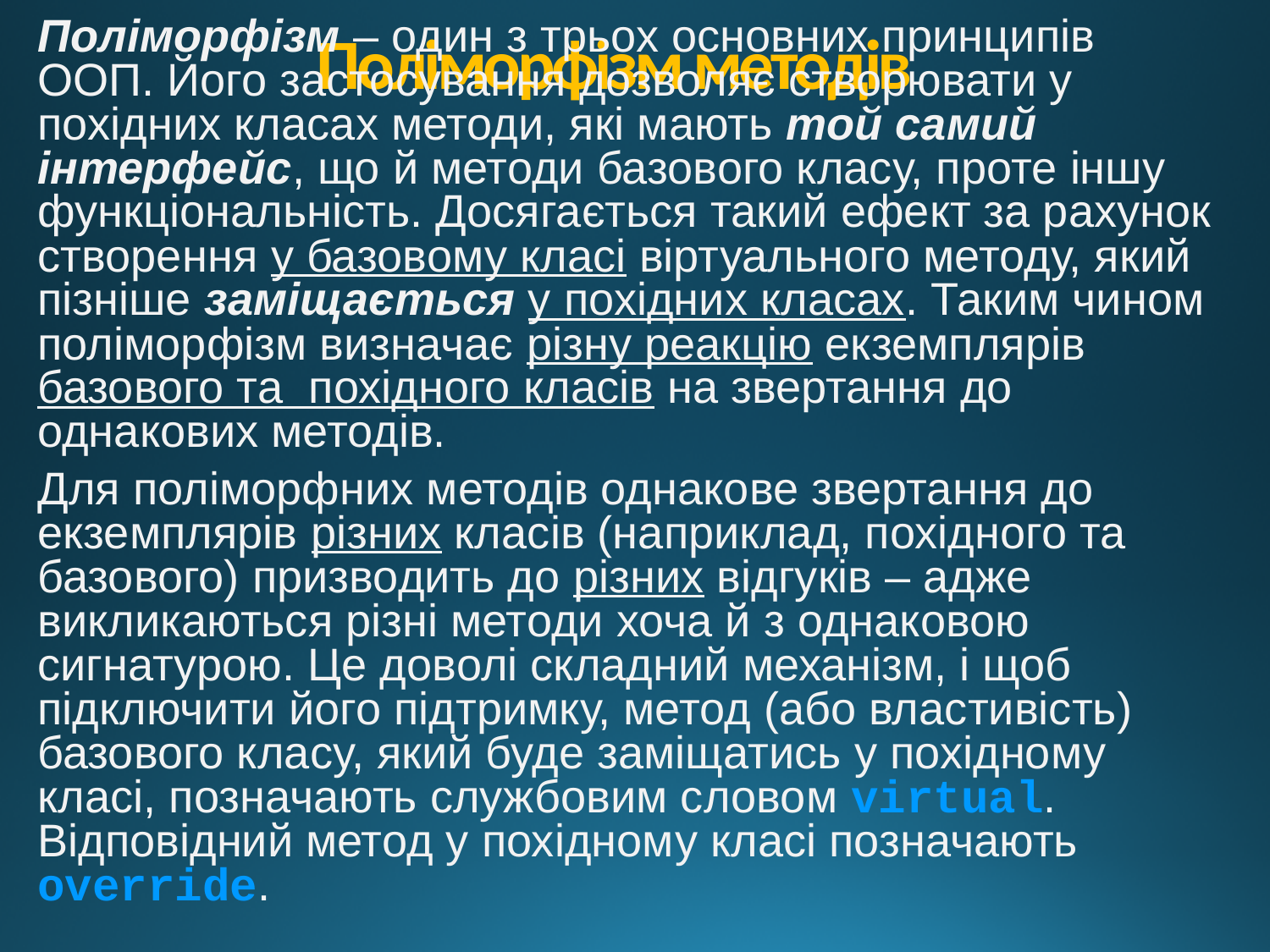

# Поліморфізм методів
Поліморфізм – один з трьох основних принципів ООП. Його застосування дозволяє створювати у похідних класах методи, які мають той самий інтерфейс, що й методи базового класу, проте іншу функціональність. Досягається такий ефект за рахунок створення у базовому класі віртуального методу, який пізніше заміщається у похідних класах. Таким чином поліморфізм визначає різну реакцію екземплярів базового та  похідного класів на звертання до однакових методів.
Для поліморфних методів однакове звертання до екземплярів різних класів (наприклад, похідного та базового) призводить до різних відгуків – адже викликаються різні методи хоча й з однаковою сигнатурою. Це доволі складний механізм, і щоб підключити його підтримку, метод (або властивість) базового класу, який буде заміщатись у похідному класі, позначають службовим словом virtual. Відповідний метод у похідному класі позначають override.